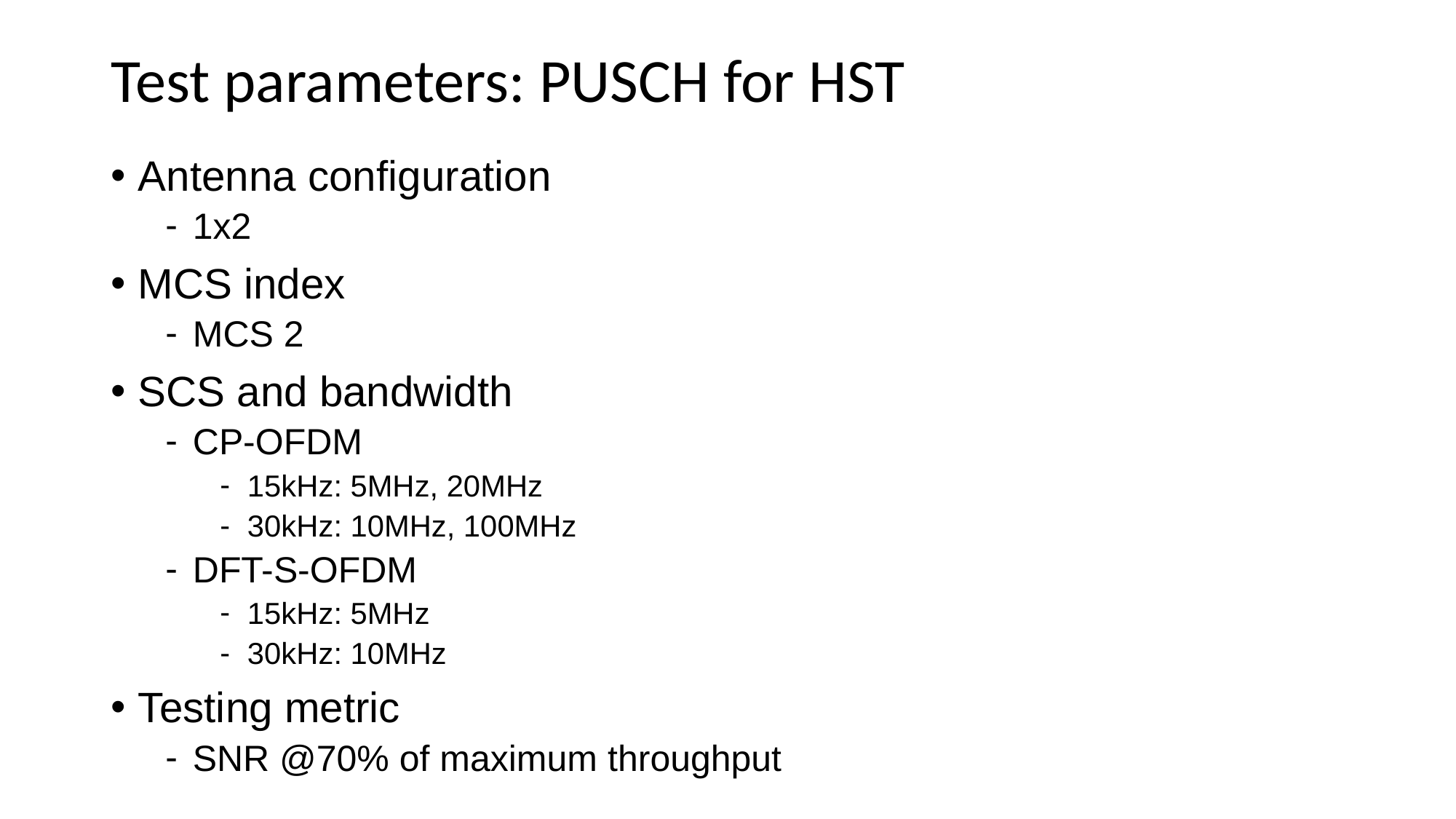

# Test parameters: PUSCH for HST
Antenna configuration
1x2
MCS index
MCS 2
SCS and bandwidth
CP-OFDM
15kHz: 5MHz, 20MHz
30kHz: 10MHz, 100MHz
DFT-S-OFDM
15kHz: 5MHz
30kHz: 10MHz
Testing metric
SNR @70% of maximum throughput